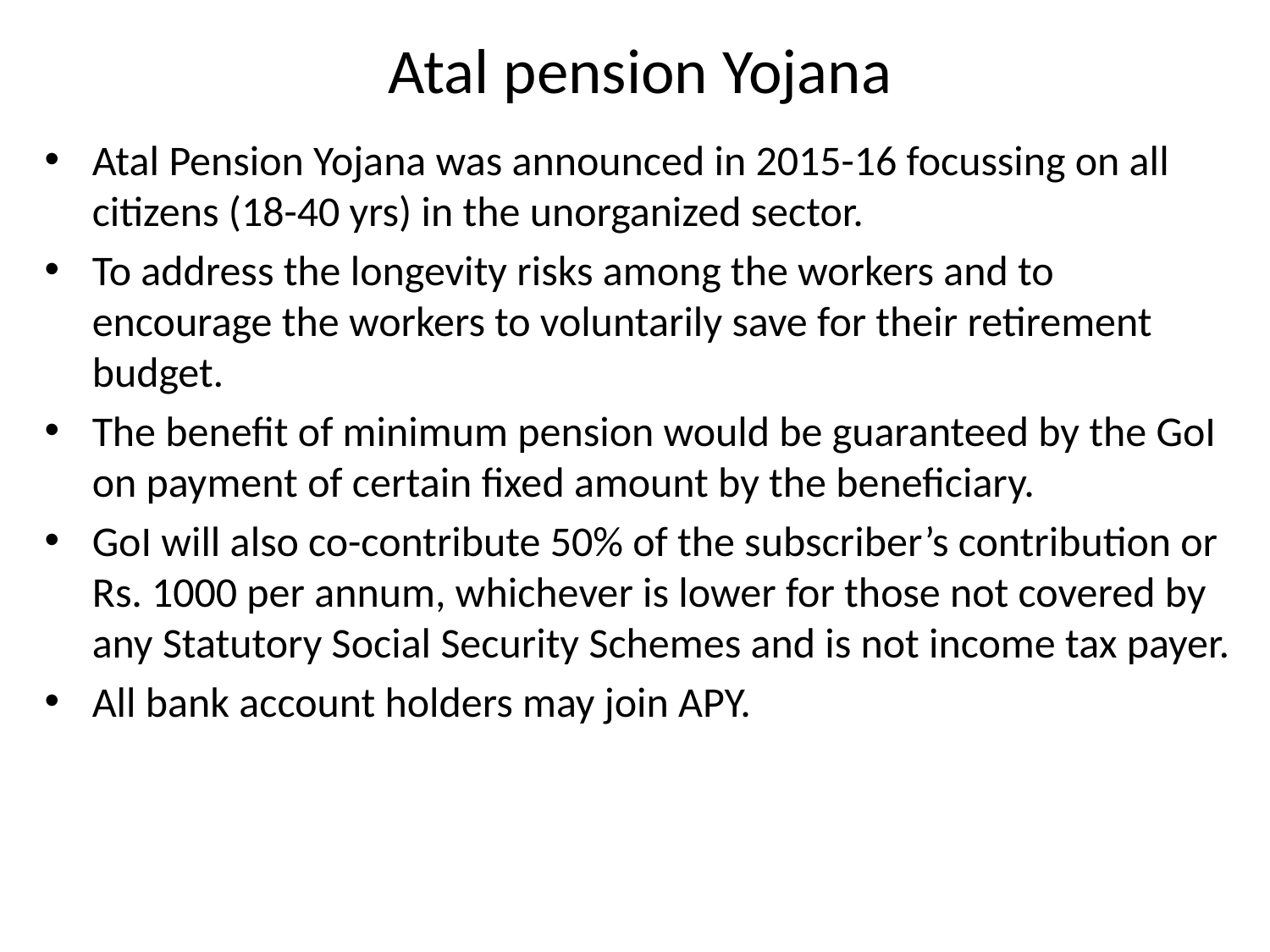

# Atal pension Yojana
Atal Pension Yojana was announced in 2015-16 focussing on all citizens (18-40 yrs) in the unorganized sector.
To address the longevity risks among the workers and to encourage the workers to voluntarily save for their retirement budget.
The benefit of minimum pension would be guaranteed by the GoI on payment of certain fixed amount by the beneficiary.
GoI will also co-contribute 50% of the subscriber’s contribution or Rs. 1000 per annum, whichever is lower for those not covered by any Statutory Social Security Schemes and is not income tax payer.
All bank account holders may join APY.